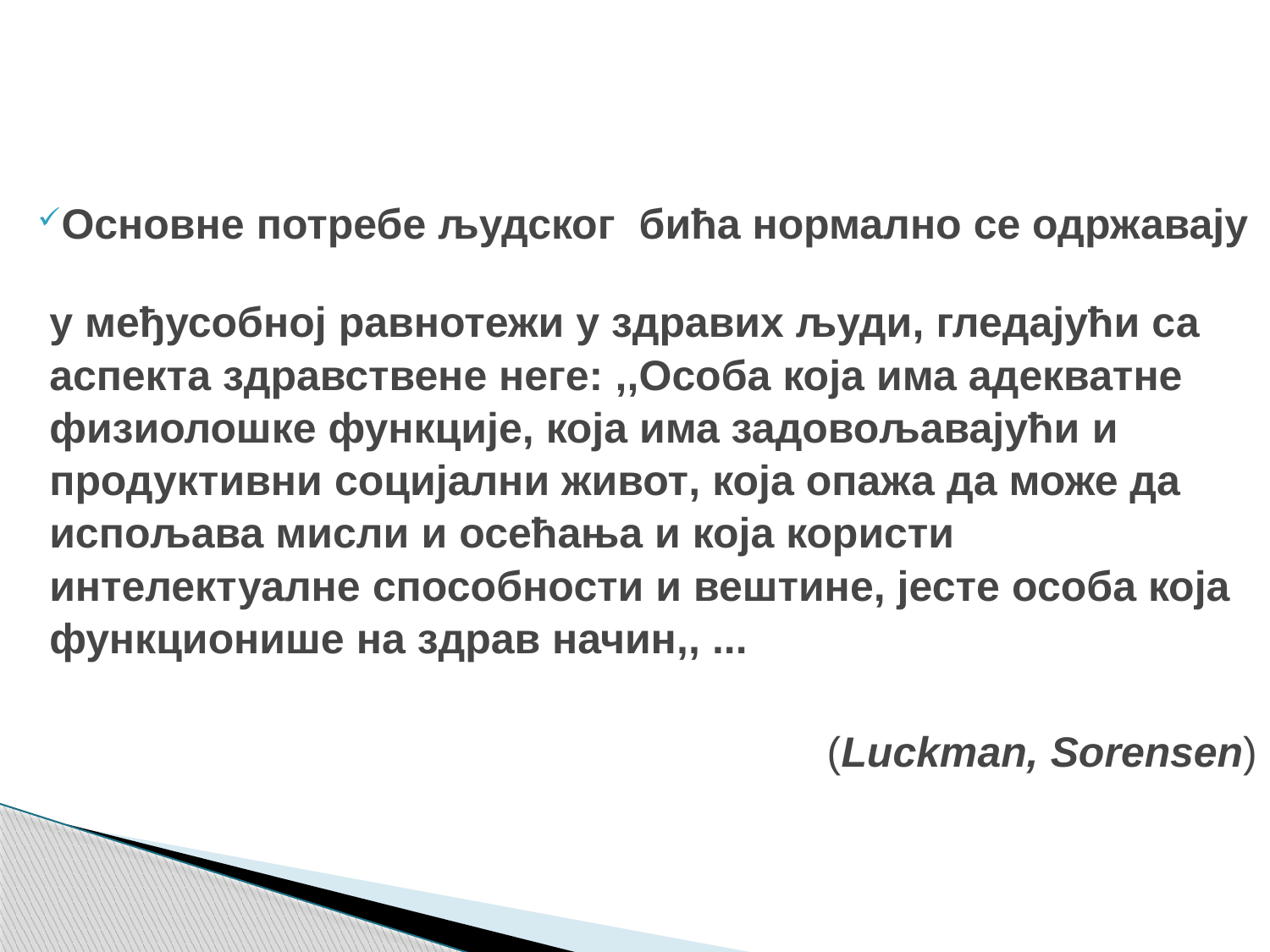

Основне потребе људског  бића нормално се одржавају
 у међусобној равнотежи у здравих људи, гледајући са
 аспекта здравствене неге: ,,Особа која има адекватне
 физиолошке функције, која има задовољавајући и
 продуктивни социјални живот, која опажа да може да
 испољава мисли и осећања и која користи
 интелектуалне способности и вештине, јесте особа која
 функционише на здрав начин,, ...

(Luckman, Sorensen)